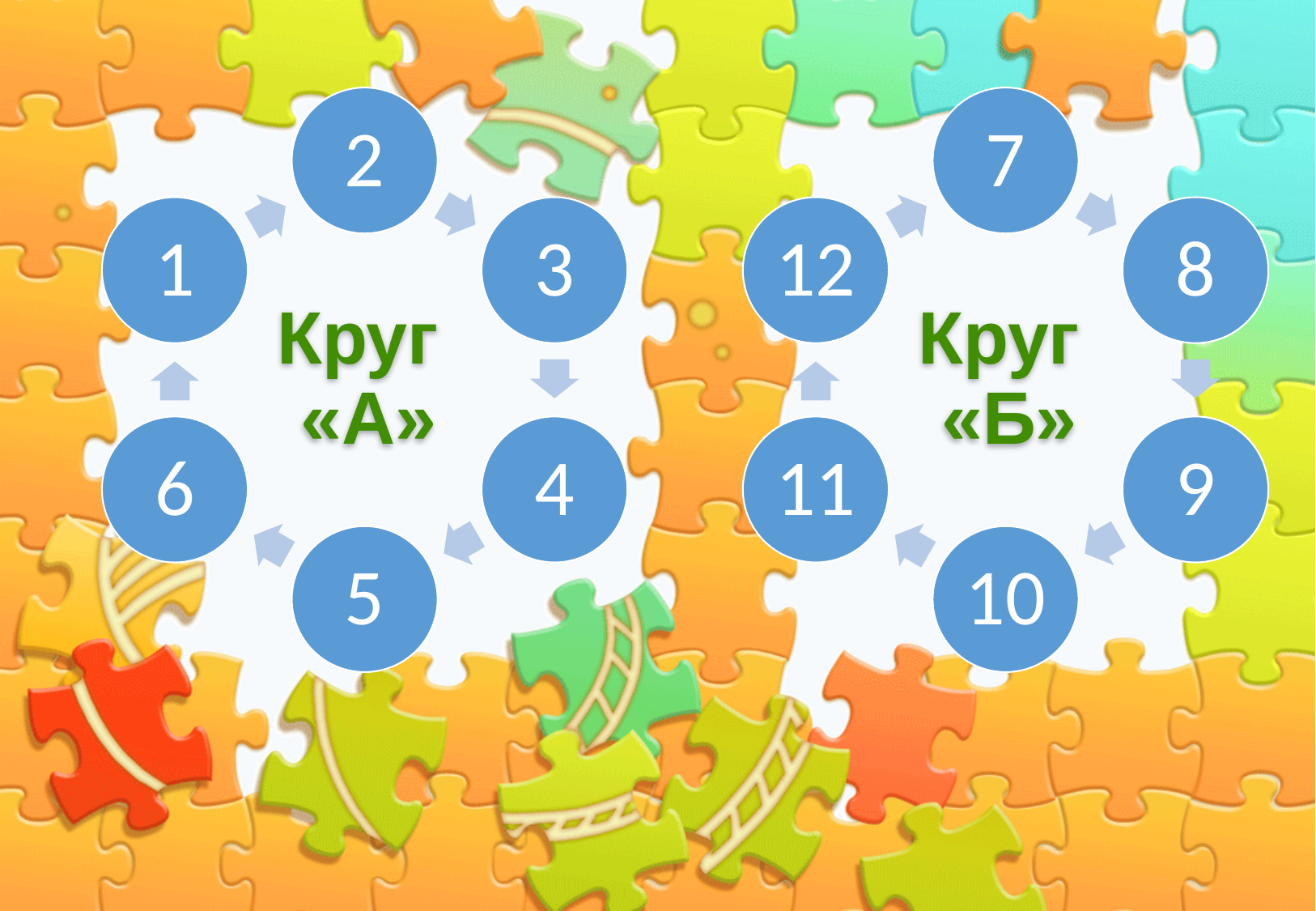

2

3

4

5

6

1

7

8

9

10

11

12

# Круг «А»
Круг
«Б»